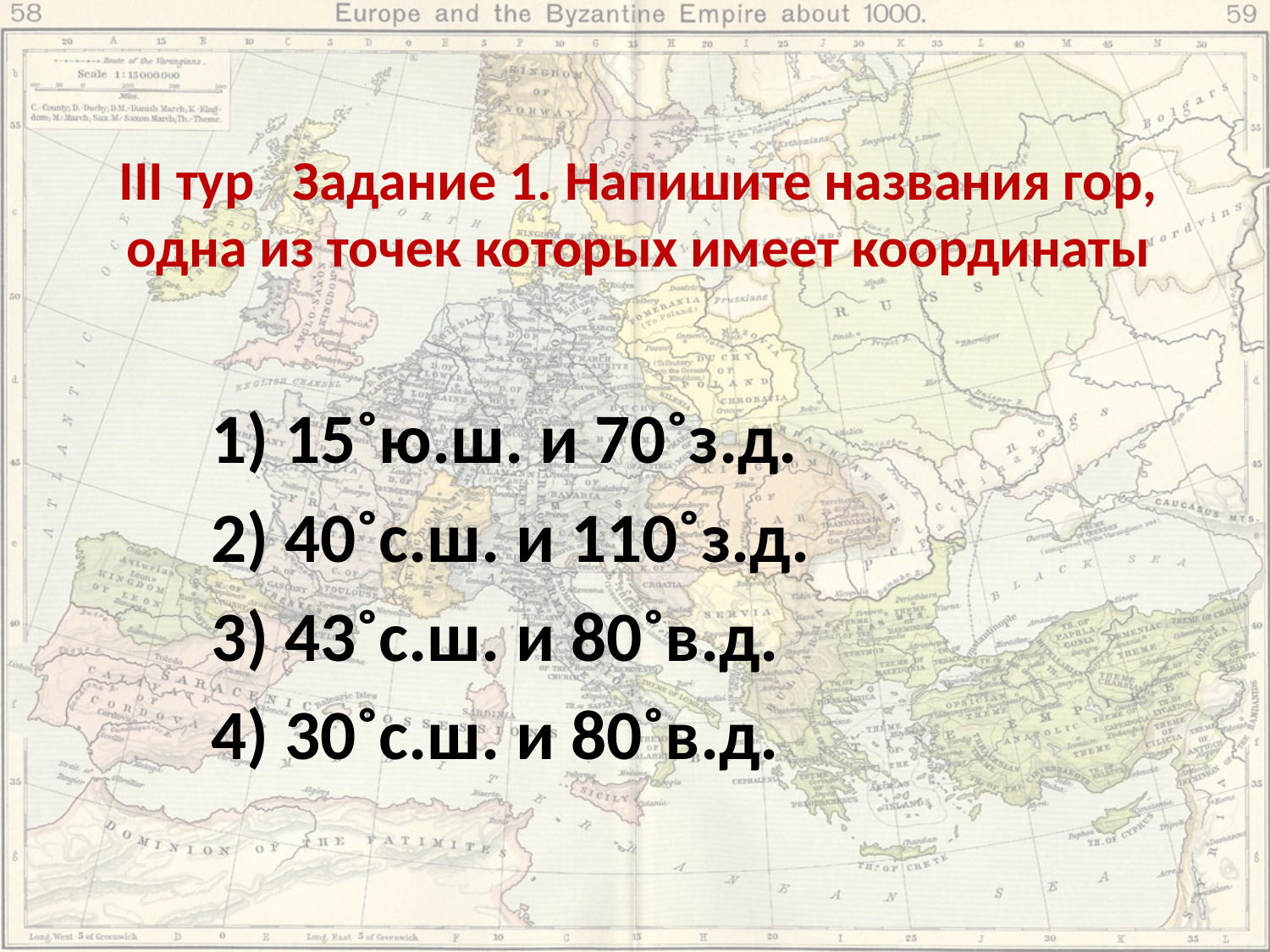

# III тур   Задание 1. Напишите названия гор, одна из точек которых имеет координаты
1) 15˚ю.ш. и 70˚з.д.
2) 40˚с.ш. и 110˚з.д.
3) 43˚с.ш. и 80˚в.д.
4) 30˚с.ш. и 80˚в.д.